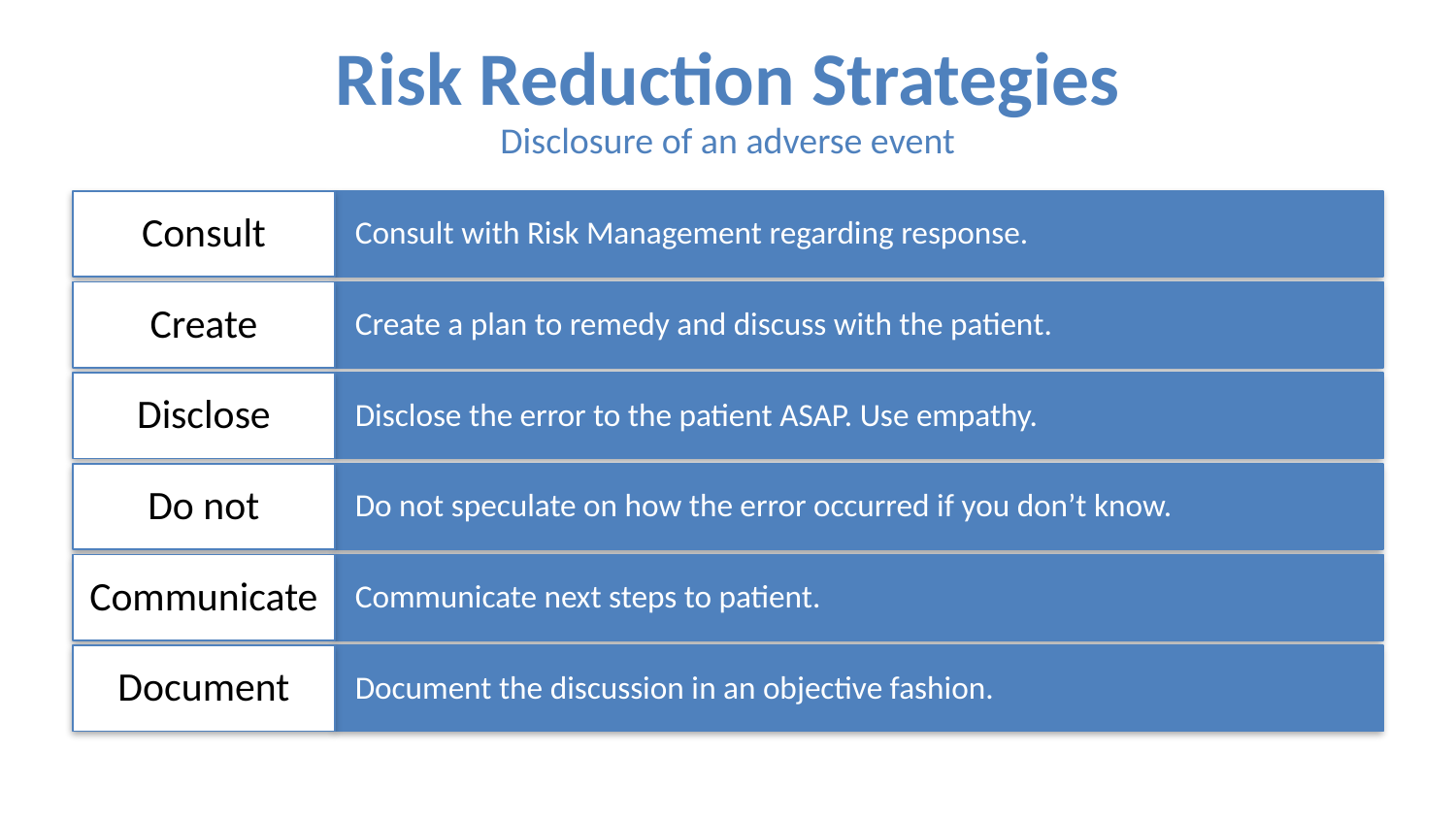

# Risk Reduction Strategies Disclosure of an adverse event
Consult with Risk Management regarding response.
Consult
Create a plan to remedy and discuss with the patient.
Create
Disclose the error to the patient ASAP. Use empathy.
Disclose
Do not speculate on how the error occurred if you don’t know.
Do not
Communicate next steps to patient.
Communicate
Document the discussion in an objective fashion.
Document